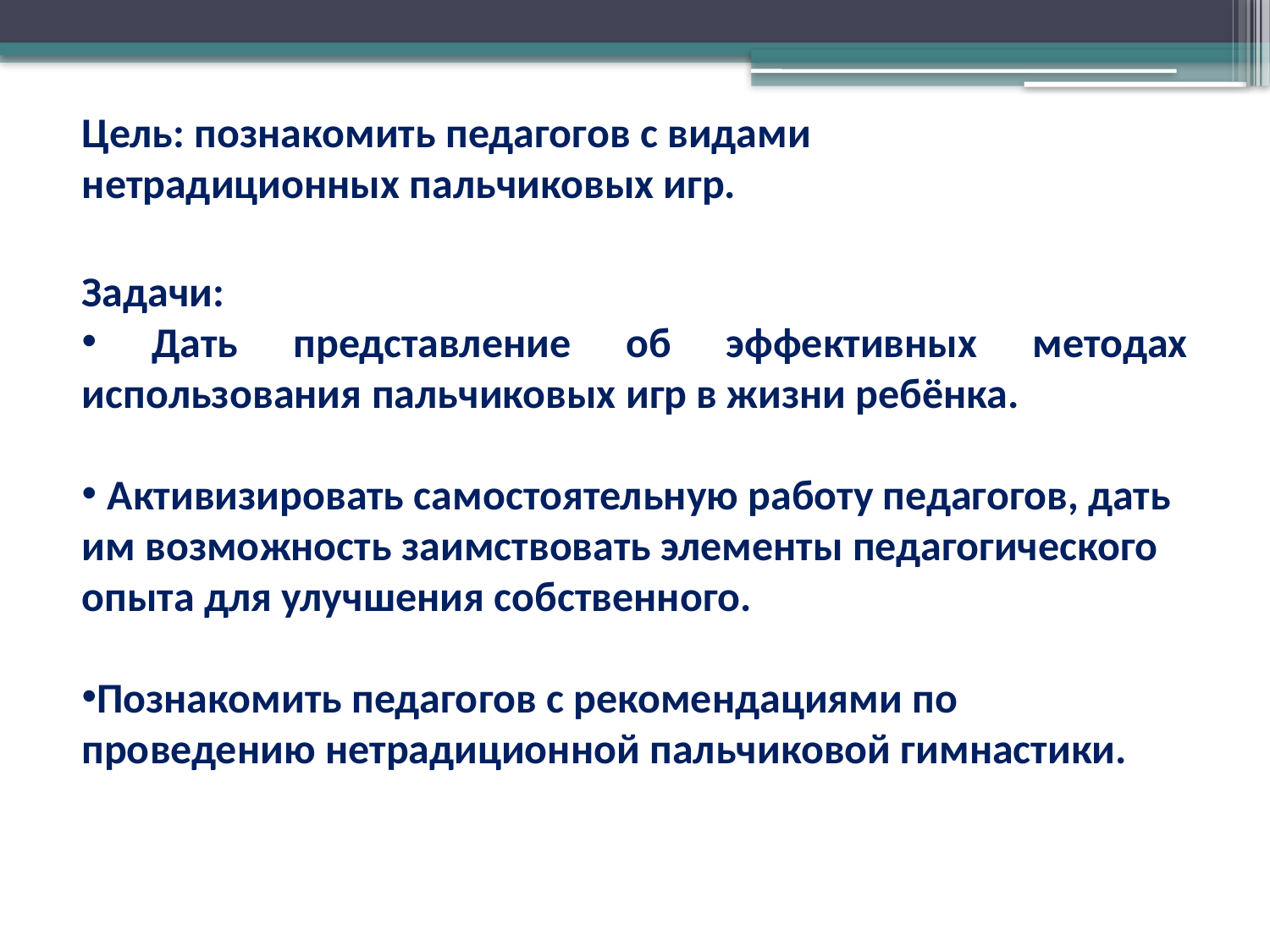

Цель: познакомить педагогов с видами нетрадиционных пальчиковых игр.
Задачи:
 Дать представление об эффективных методах использования пальчиковых игр в жизни ребёнка.

 Активизировать самостоятельную работу педагогов, дать им возможность заимствовать элементы педагогического опыта для улучшения собственного.

Познакомить педагогов с рекомендациями по проведению нетрадиционной пальчиковой гимнастики.